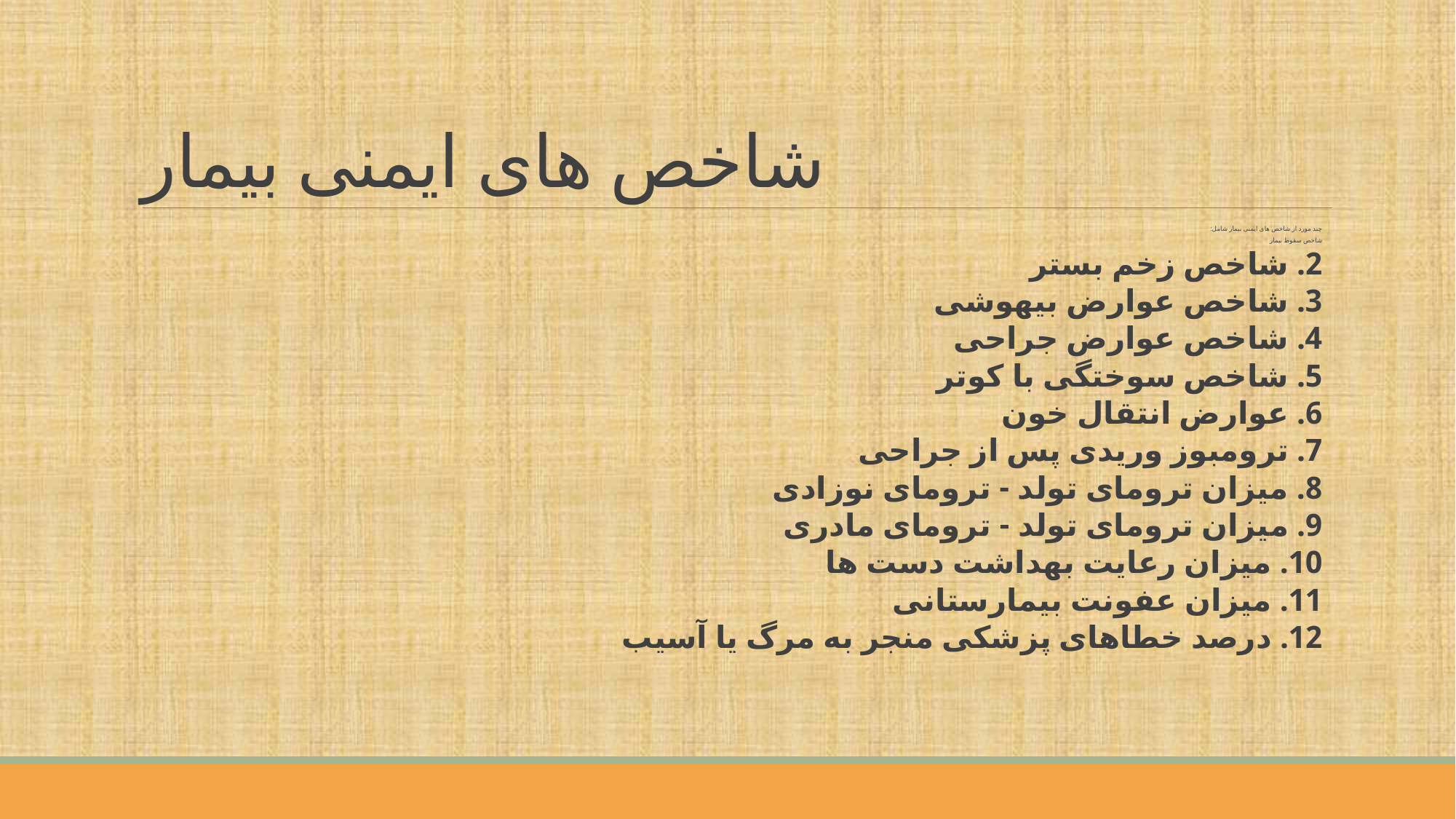

# شاخص های ایمنی بیمار
چند مورد از شاخص های ایمنی بیمار شامل:
شاخص سقوط بیمار
2. شاخص زخم بستر
3. شاخص عوارض بیهوشی
4. شاخص عوارض جراحی
5. شاخص سوختگی با کوتر
6. عوارض انتقال خون
7. ترومبوز وریدی پس از جراحی
8. میزان ترومای تولد - ترومای نوزادی
9. میزان ترومای تولد - ترومای مادری
10. میزان رعایت بهداشت دست ها
11. میزان عفونت بیمارستانی
12. درصد خطاهای پزشکی منجر به مرگ یا آسیب